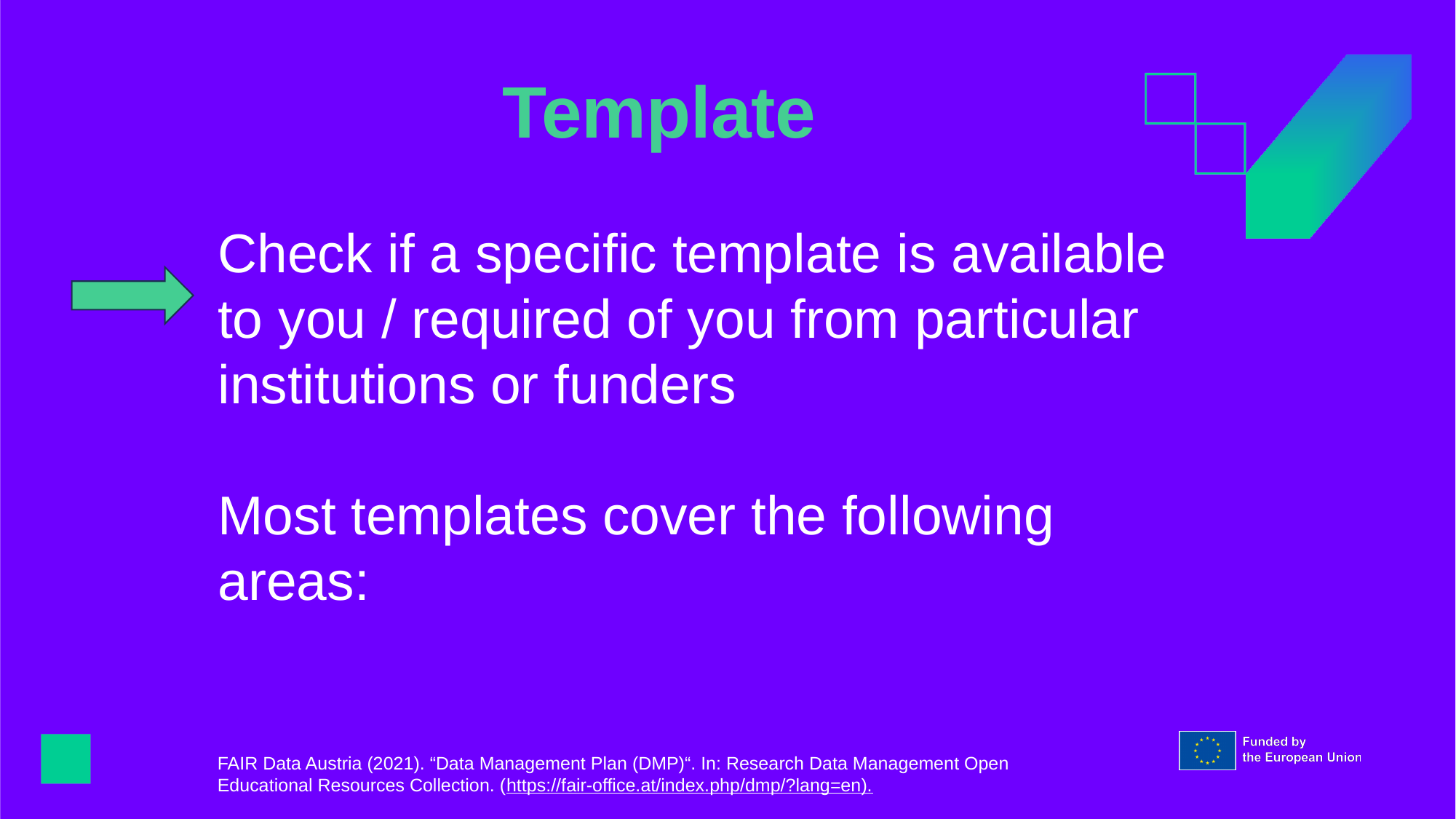

# Template
Check if a specific template is available to you / required of you from particular institutions or funders

Most templates cover the following areas:

FAIR Data Austria (2021). “Data Management Plan (DMP)“. In: Research Data Management Open Educational Resources Collection. (https://fair-office.at/index.php/dmp/?lang=en).